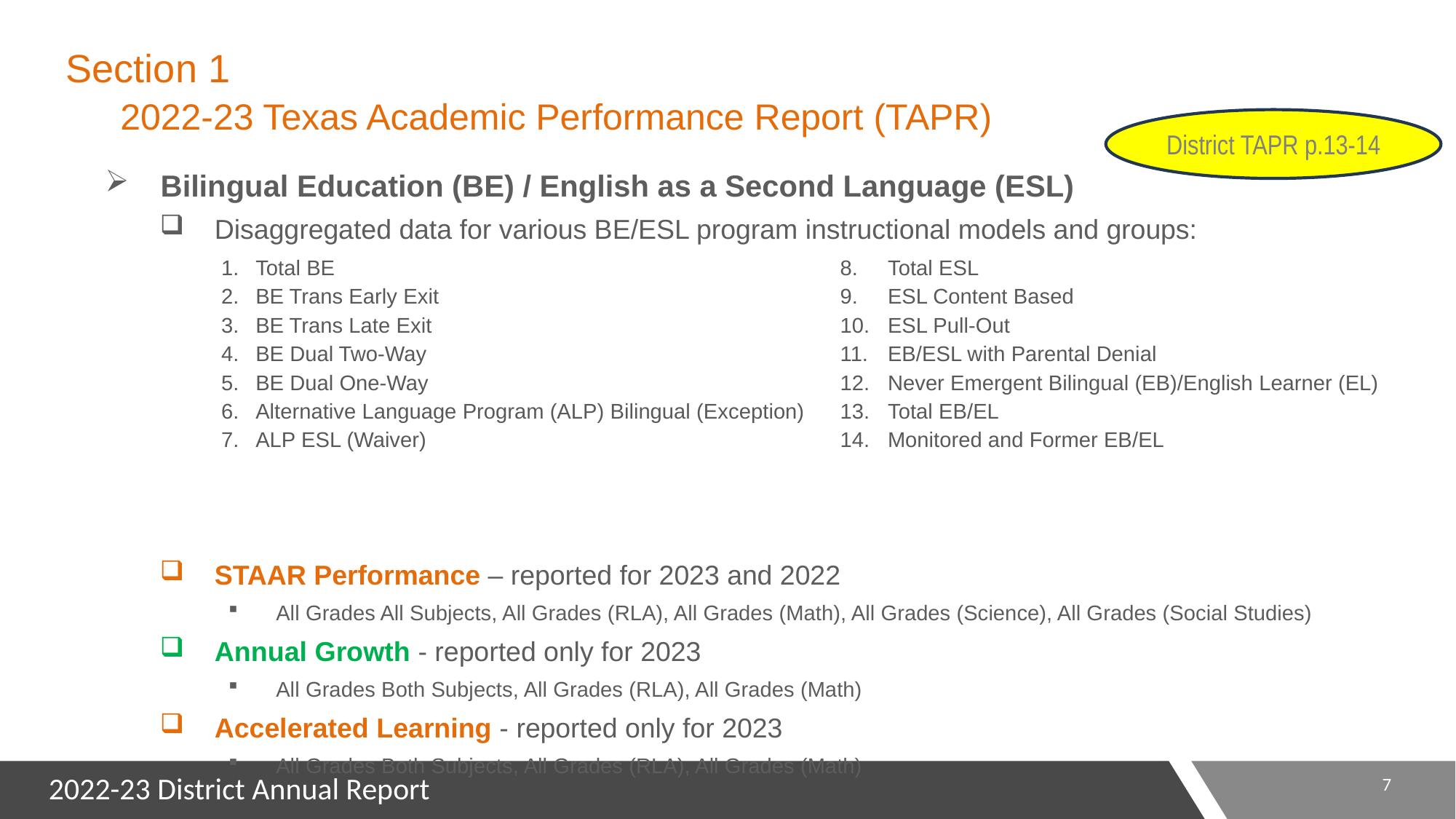

# Section 1 2022-23 Texas Academic Performance Report (TAPR)
District TAPR p.13-14
Bilingual Education (BE) / English as a Second Language (ESL)
Disaggregated data for various BE/ESL program instructional models and groups:

STAAR Performance – reported for 2023 and 2022
All Grades All Subjects, All Grades (RLA), All Grades (Math), All Grades (Science), All Grades (Social Studies)
Annual Growth - reported only for 2023
All Grades Both Subjects, All Grades (RLA), All Grades (Math)
Accelerated Learning - reported only for 2023
All Grades Both Subjects, All Grades (RLA), All Grades (Math)

| Total BE BE Trans Early Exit BE Trans Late Exit BE Dual Two-Way BE Dual One-Way Alternative Language Program (ALP) Bilingual (Exception) ALP ESL (Waiver) | Total ESL ESL Content Based ESL Pull-Out EB/ESL with Parental Denial Never Emergent Bilingual (EB)/English Learner (EL) Total EB/EL Monitored and Former EB/EL |
| --- | --- |
7